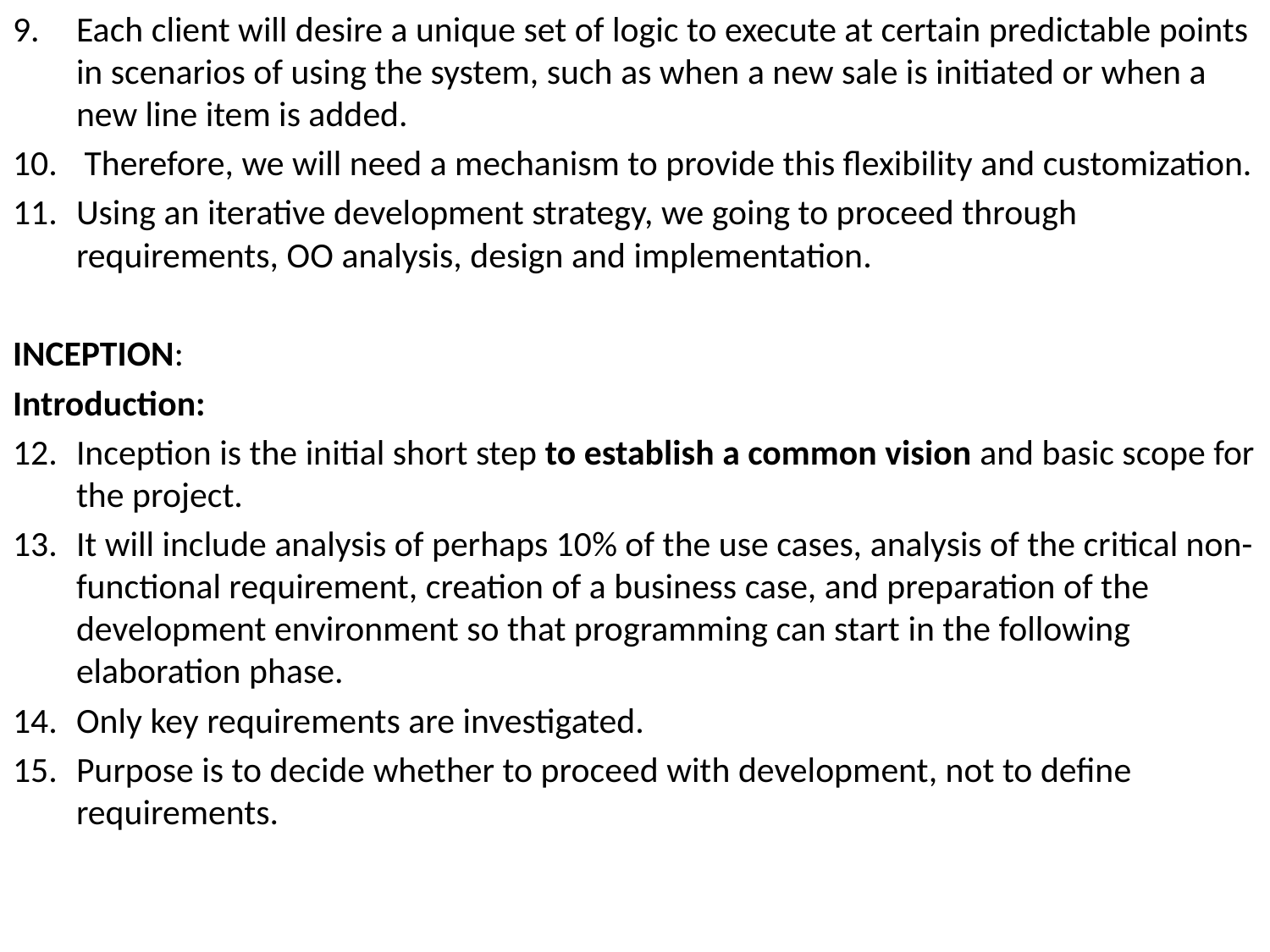

Each client will desire a unique set of logic to execute at certain predictable points in scenarios of using the system, such as when a new sale is initiated or when a new line item is added.
 Therefore, we will need a mechanism to provide this flexibility and customization.
Using an iterative development strategy, we going to proceed through requirements, OO analysis, design and implementation.

INCEPTION:
Introduction:
Inception is the initial short step to establish a common vision and basic scope for the project.
It will include analysis of perhaps 10% of the use cases, analysis of the critical non-functional requirement, creation of a business case, and preparation of the development environment so that programming can start in the following elaboration phase.
Only key requirements are investigated.
Purpose is to decide whether to proceed with development, not to define requirements.